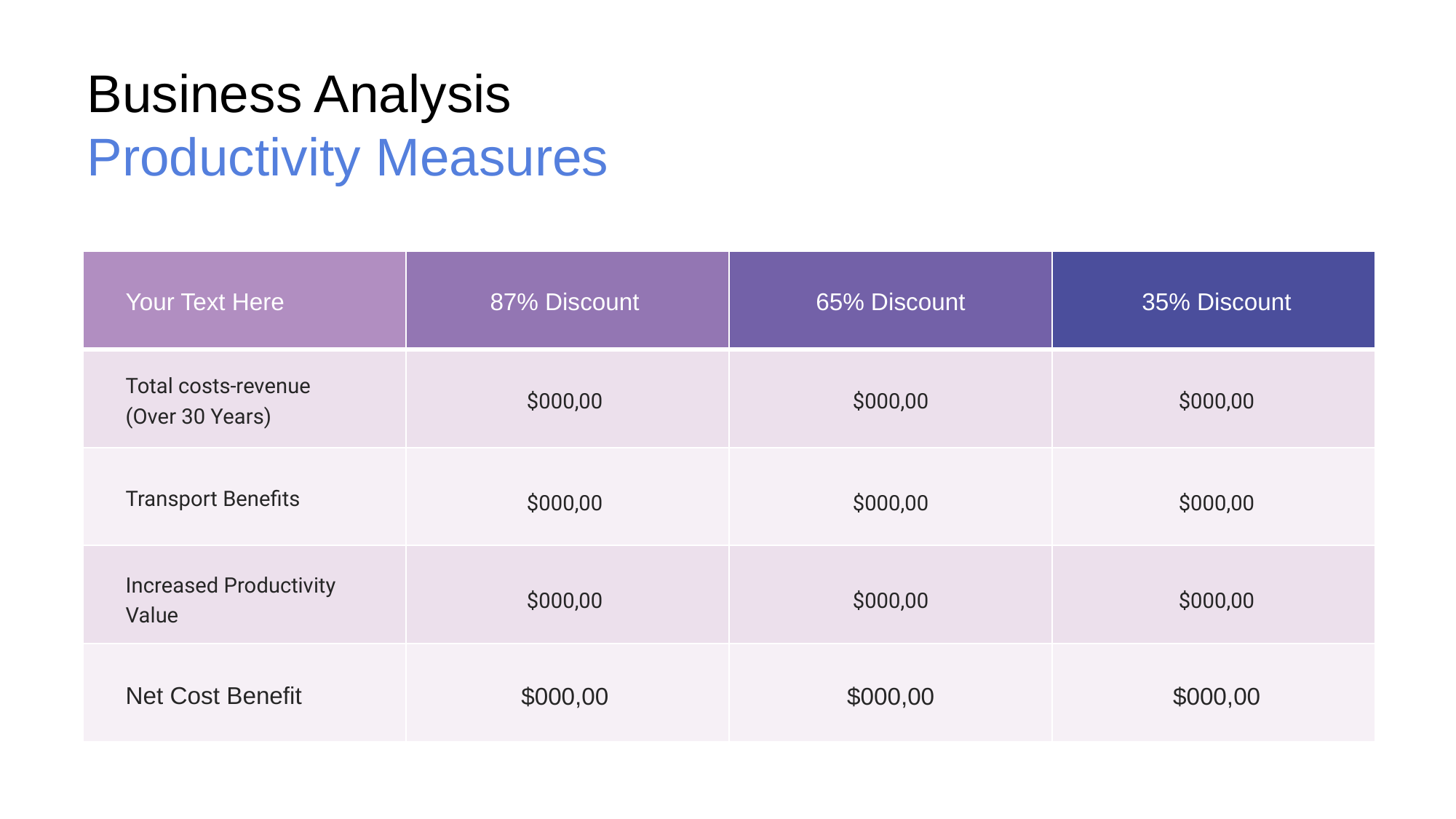

Business Analysis
Productivity Measures
|  |  |  |  |
| --- | --- | --- | --- |
|  |  |  |  |
|  |  |  |  |
|  |  |  |  |
|  |  |  |  |
87% Discount
65% Discount
35% Discount
Your Text Here
Total costs-revenue
(Over 30 Years)
$000,00
$000,00
$000,00
Transport Benefits
$000,00
$000,00
$000,00
Increased Productivity Value
$000,00
$000,00
$000,00
Net Cost Benefit
$000,00
$000,00
$000,00